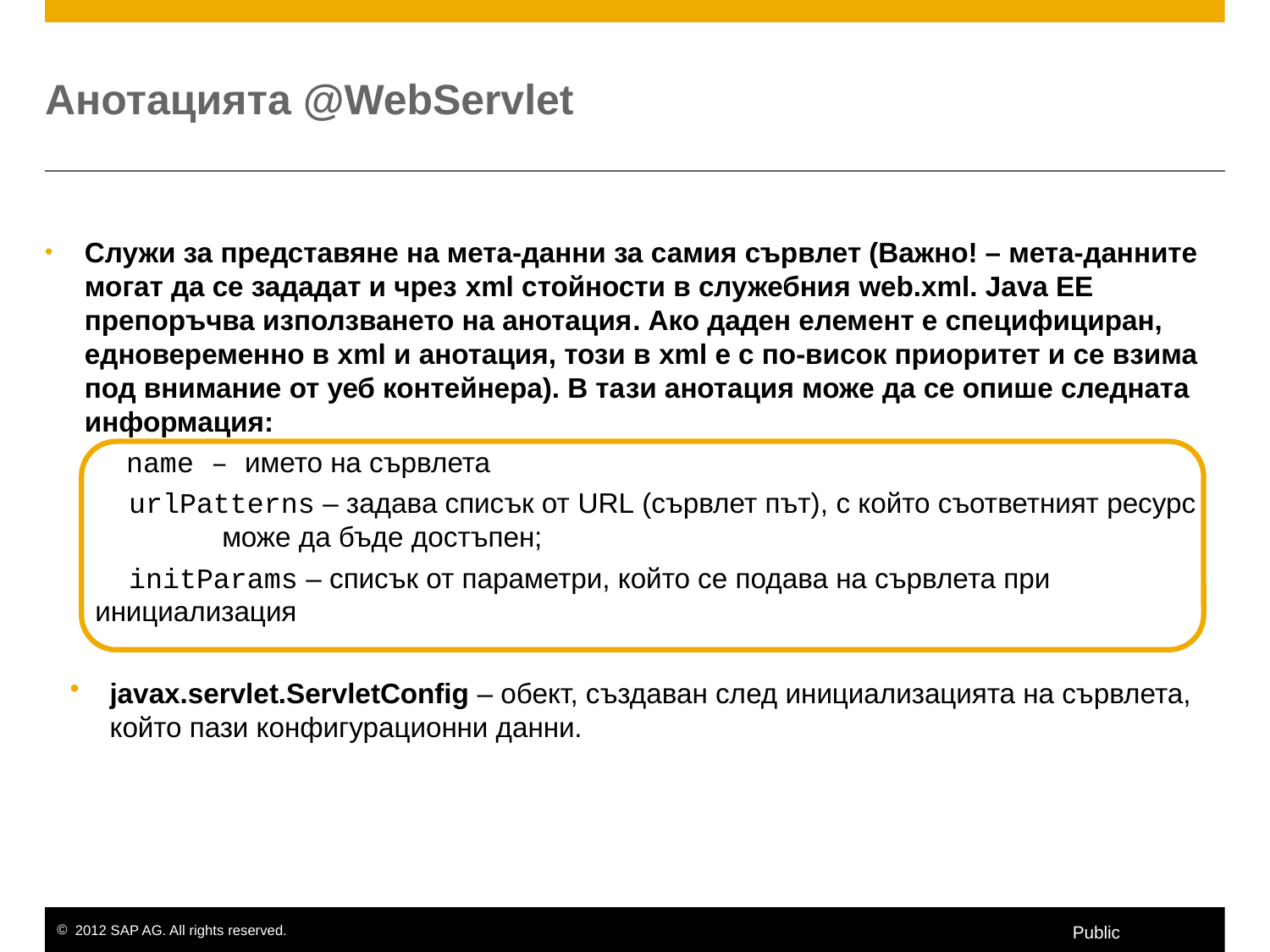

# Анотацията @WebServlet
Служи за представяне на мета-данни за самия сървлет (Важно! – мета-данните могат да се зададат и чрез xml стойности в служебния web.xml. Java EE препоръчва използването на анотация. Ако даден елемент е специфициран, едновеременно в xml и анотация, този в xml е с по-висок приоритет и се взима под внимание от уеб контейнера). В тази анотация може да се опише следната информация:
    name – името на сървлета
  urlPatterns – задава списък от URL (сървлет път), с който съответният ресурс      	може да бъде достъпен;
  initParams – списък от параметри, който се подава на сървлета при 	инициализация

javax.servlet.ServletConfig – обект, създаван след инициализацията на сървлета, който пази конфигурационни данни.